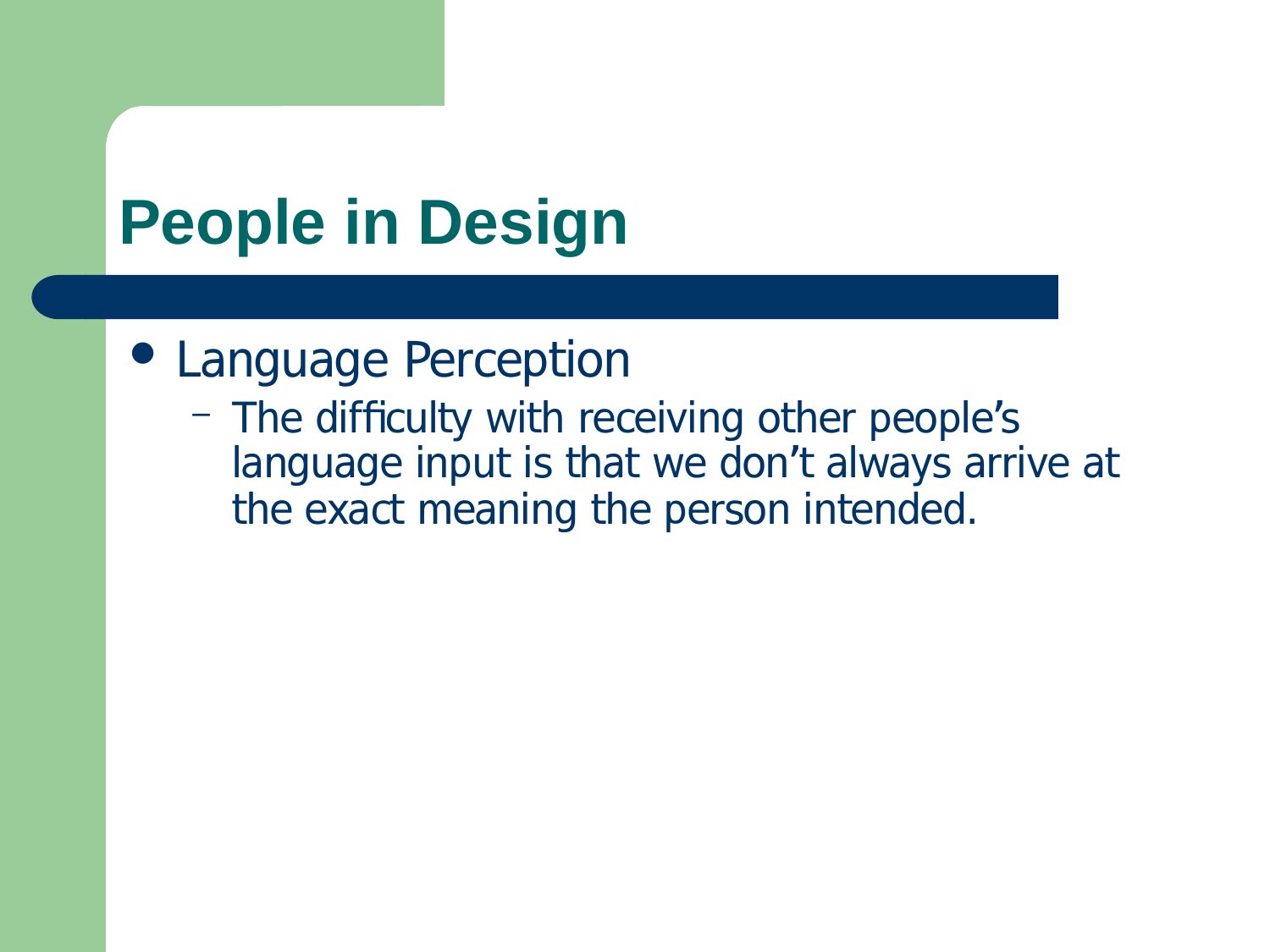

# People in Design
Language Perception
The difficulty with receiving other people’s language input is that we don’t always arrive at the exact meaning the person intended.